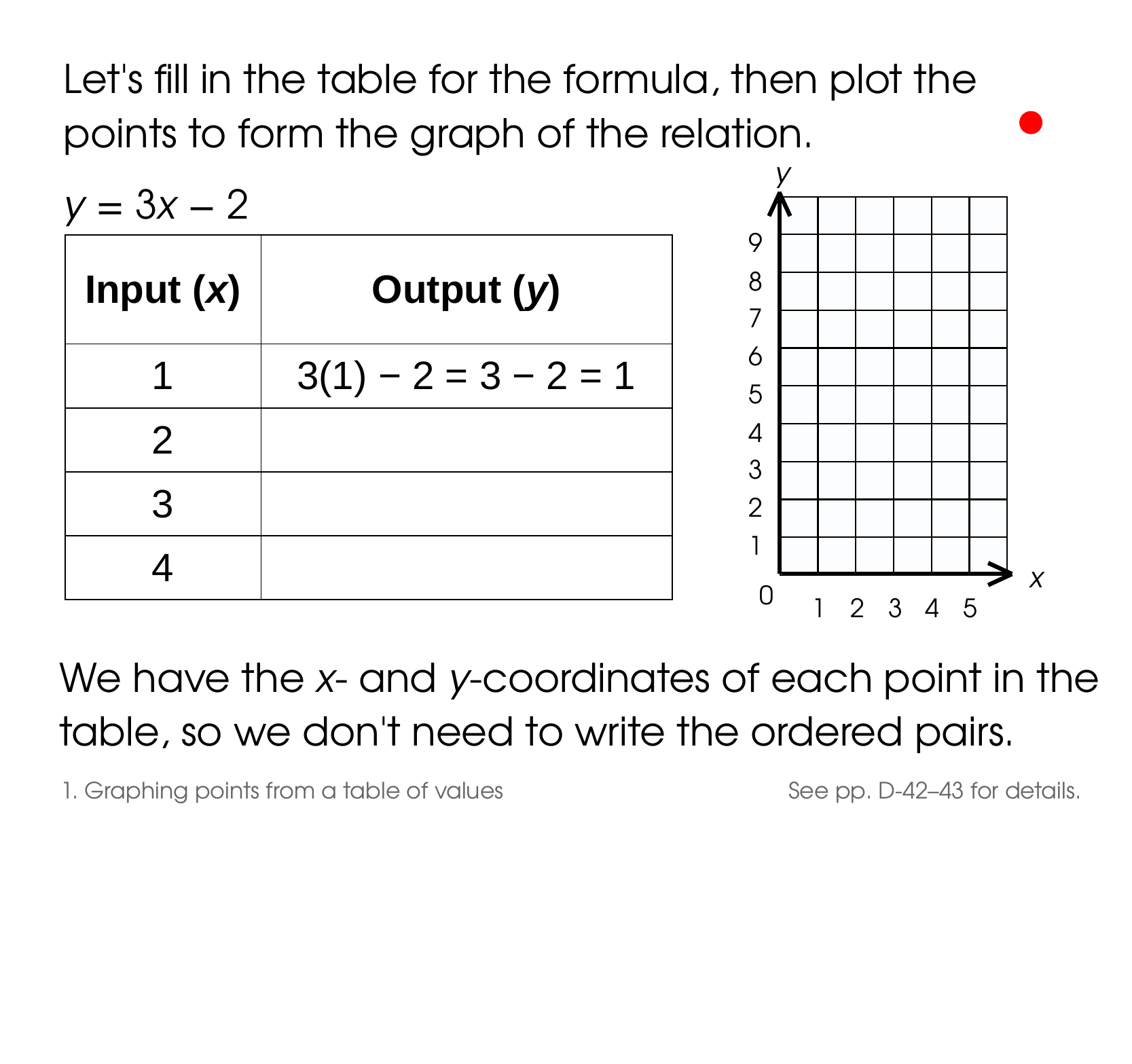

Let's fill in the table for the formula, then plot the points to form the graph of the relation.
y = 3x − 2

y

9
8
7
6
5
4
3
2
1
x
0
1
2
3
4
5
| Input (x) | Output (y) |
| --- | --- |
| 1 | 3(1) − 2 = 3 − 2 = 1 |
| 2 |  |
| 3 |  |
| 4 |  |
We have the x- and y-coordinates of each point in the table, so we don't need to write the ordered pairs.
1. Graphing points from a table of values
See pp. D-42–43 for details.